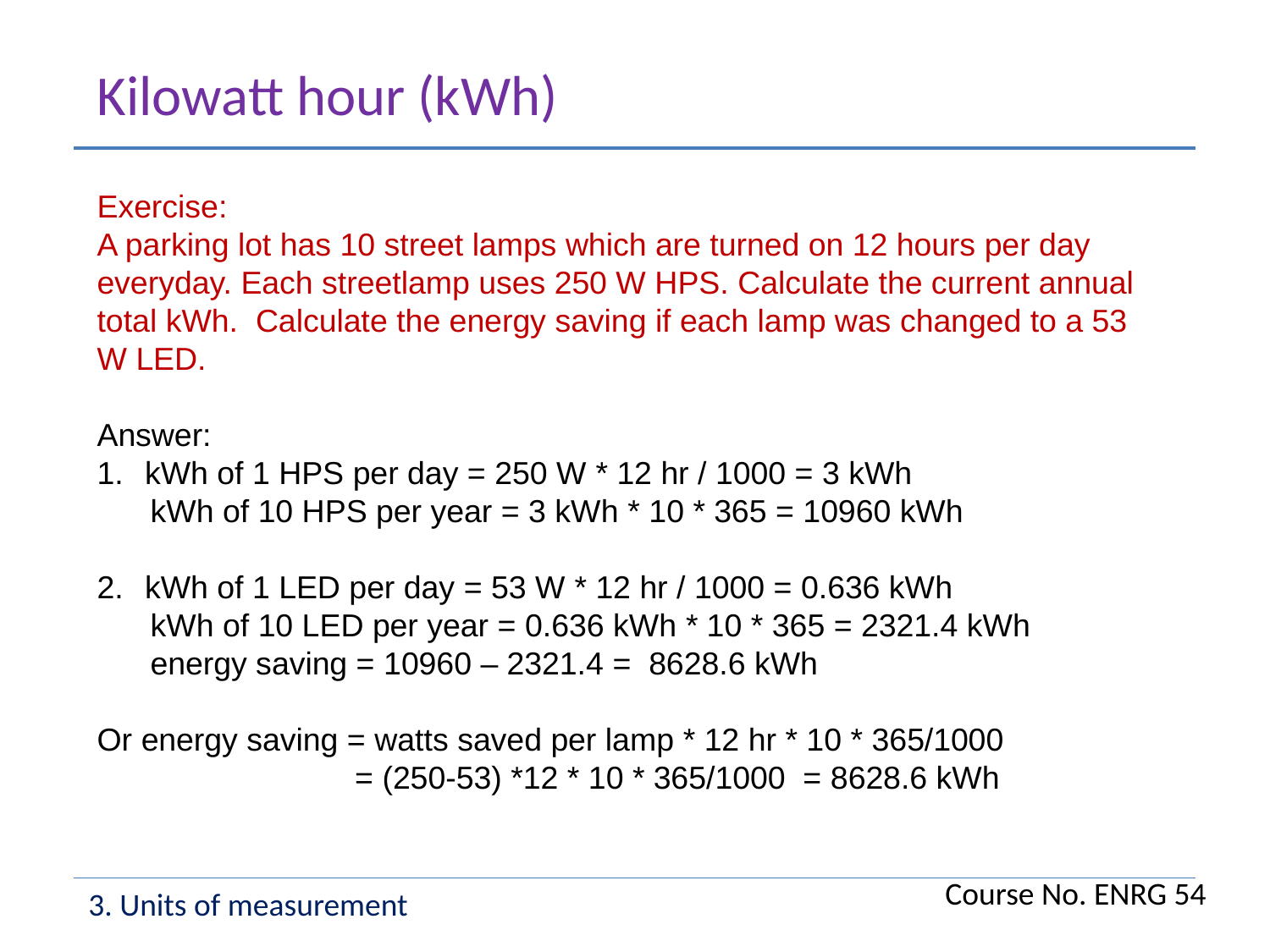

Kilowatt hour (kWh)
Exercise:
A parking lot has 10 street lamps which are turned on 12 hours per day everyday. Each streetlamp uses 250 W HPS. Calculate the current annual total kWh.  Calculate the energy saving if each lamp was changed to a 53 W LED.

Answer:
kWh of 1 HPS per day = 250 W * 12 hr / 1000 = 3 kWh
      kWh of 10 HPS per year = 3 kWh * 10 * 365 = 10960 kWh

kWh of 1 LED per day = 53 W * 12 hr / 1000 = 0.636 kWh
      kWh of 10 LED per year = 0.636 kWh * 10 * 365 = 2321.4 kWh
      energy saving = 10960 – 2321.4 =  8628.6 kWh

Or energy saving = watts saved per lamp * 12 hr * 10 * 365/1000
                             = (250-53) *12 * 10 * 365/1000  = 8628.6 kWh

Course No. ENRG 54
3. Units of measurement